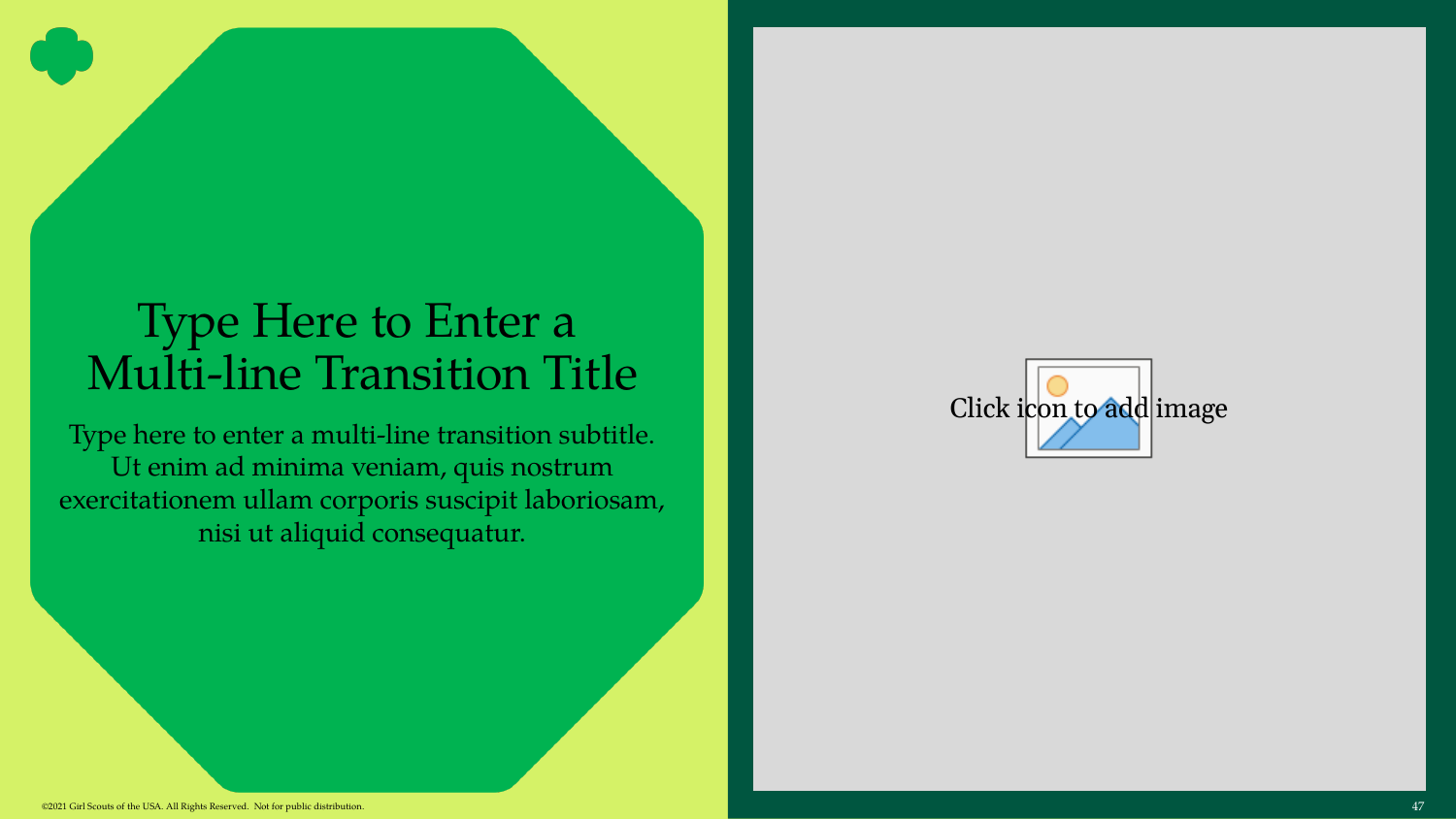

# Type Here to Enter a Multi-line Transition Title
Type here to enter a multi-line transition subtitle. Ut enim ad minima veniam, quis nostrum exercitationem ullam corporis suscipit laboriosam, nisi ut aliquid consequatur.
47
©2021 Girl Scouts of the USA. All Rights Reserved.  Not for public distribution.